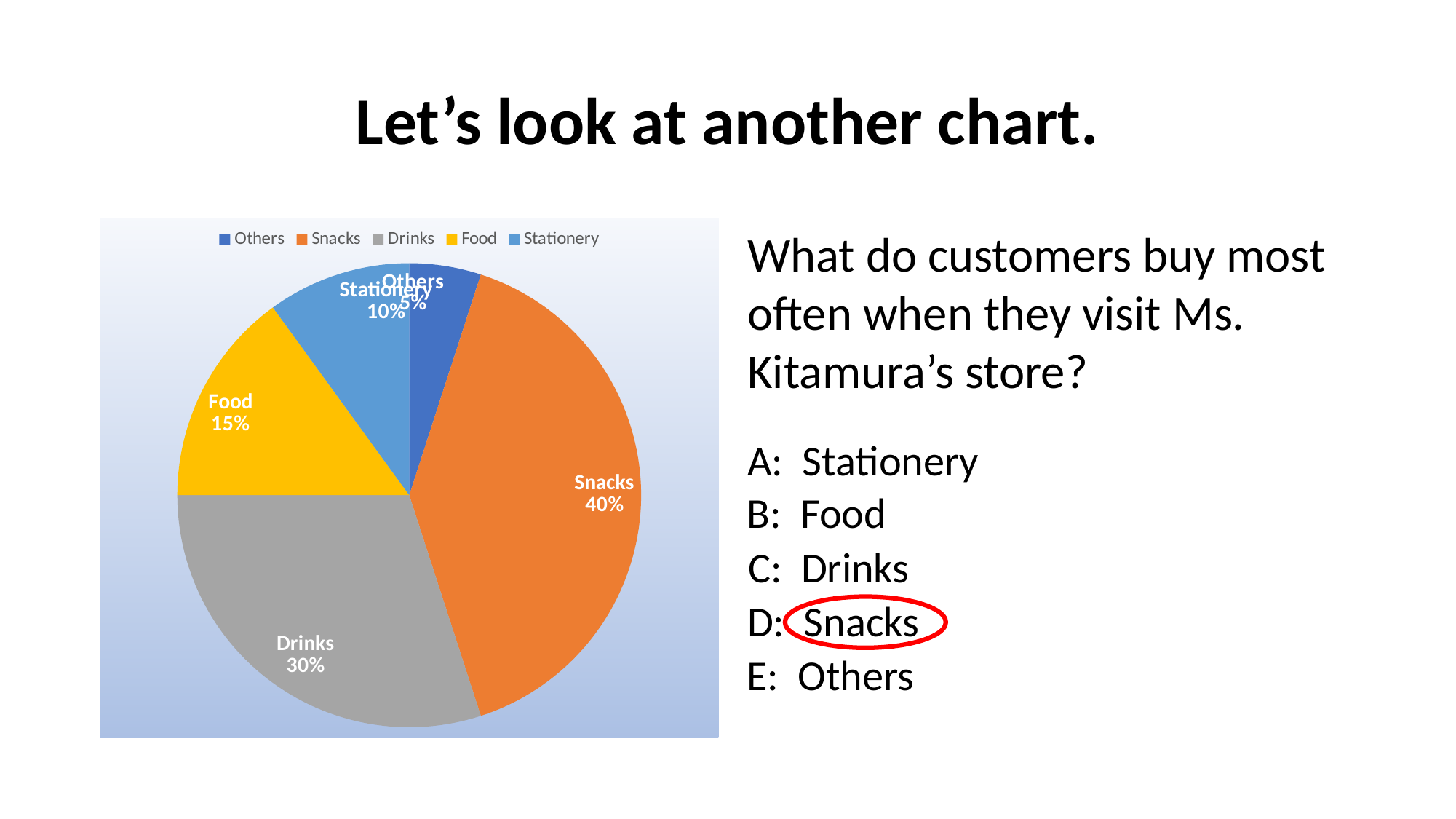

# Let’s look at another chart.

### Chart

| Category | Column1 |
|---|---|
| Others | 0.05 |
| Snacks | 0.4 |
| Drinks | 0.3 |
| Food | 0.15 |
| Stationery | 0.1 |
What do customers buy most often when they visit Ms. Kitamura’s store?
A:  Stationery
B:  Food
C:  Drinks
D:  Snacks

E:  Others